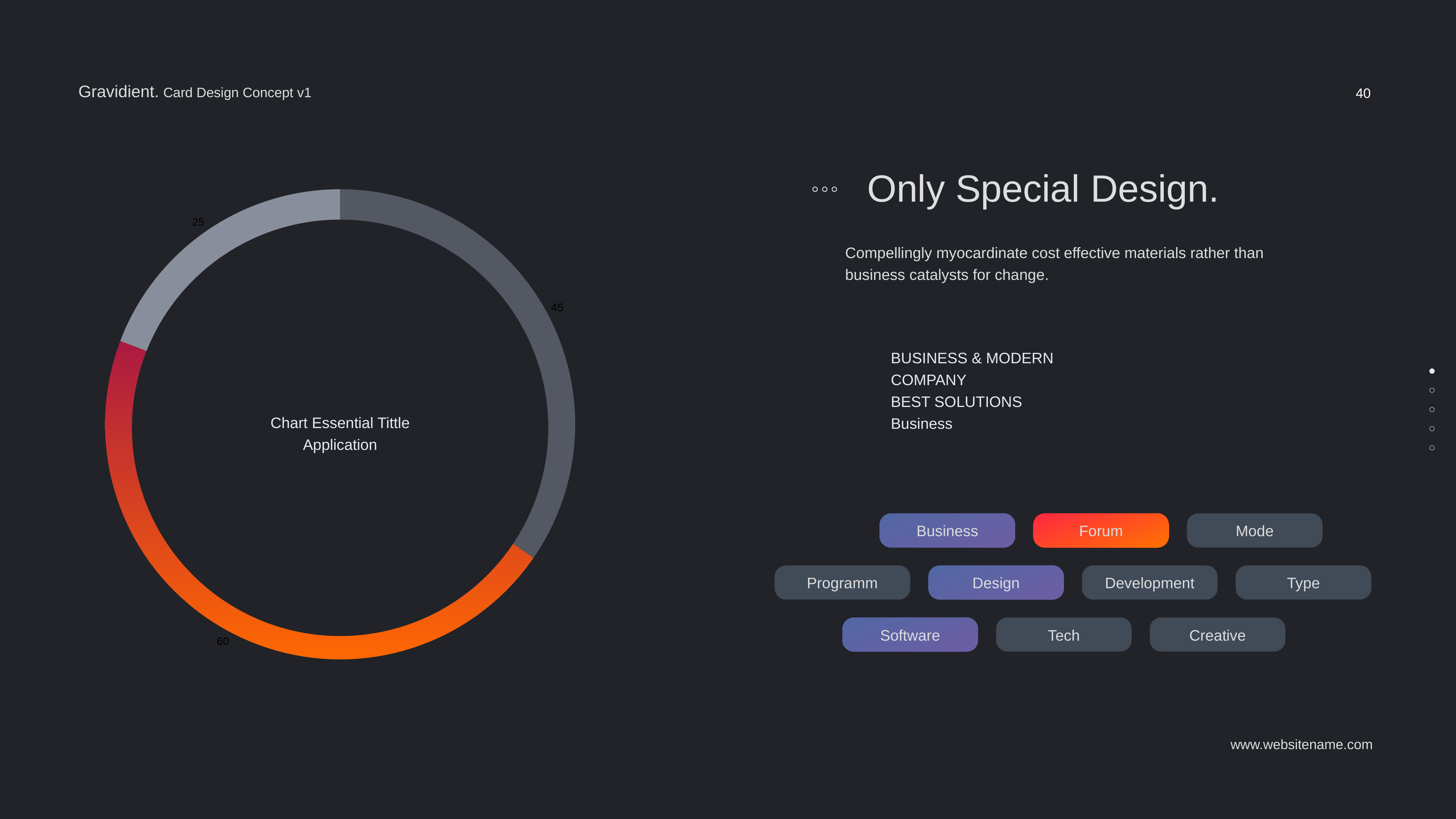

40

### Chart

| Category | Series 1 |
|---|---|
| HD | 45.0 |
| ML | 60.0 |
| NH | 25.0 |
Only Special Design.

Compellingly myocardinate cost effective materials rather than
business catalysts for change.
BUSINESS & MODERN COMPANY
BEST SOLUTIONS
Business
Chart Essential Tittle
Application

Business
Forum
Mode

Programm
Design
Development
Type

Software
Tech
Creative